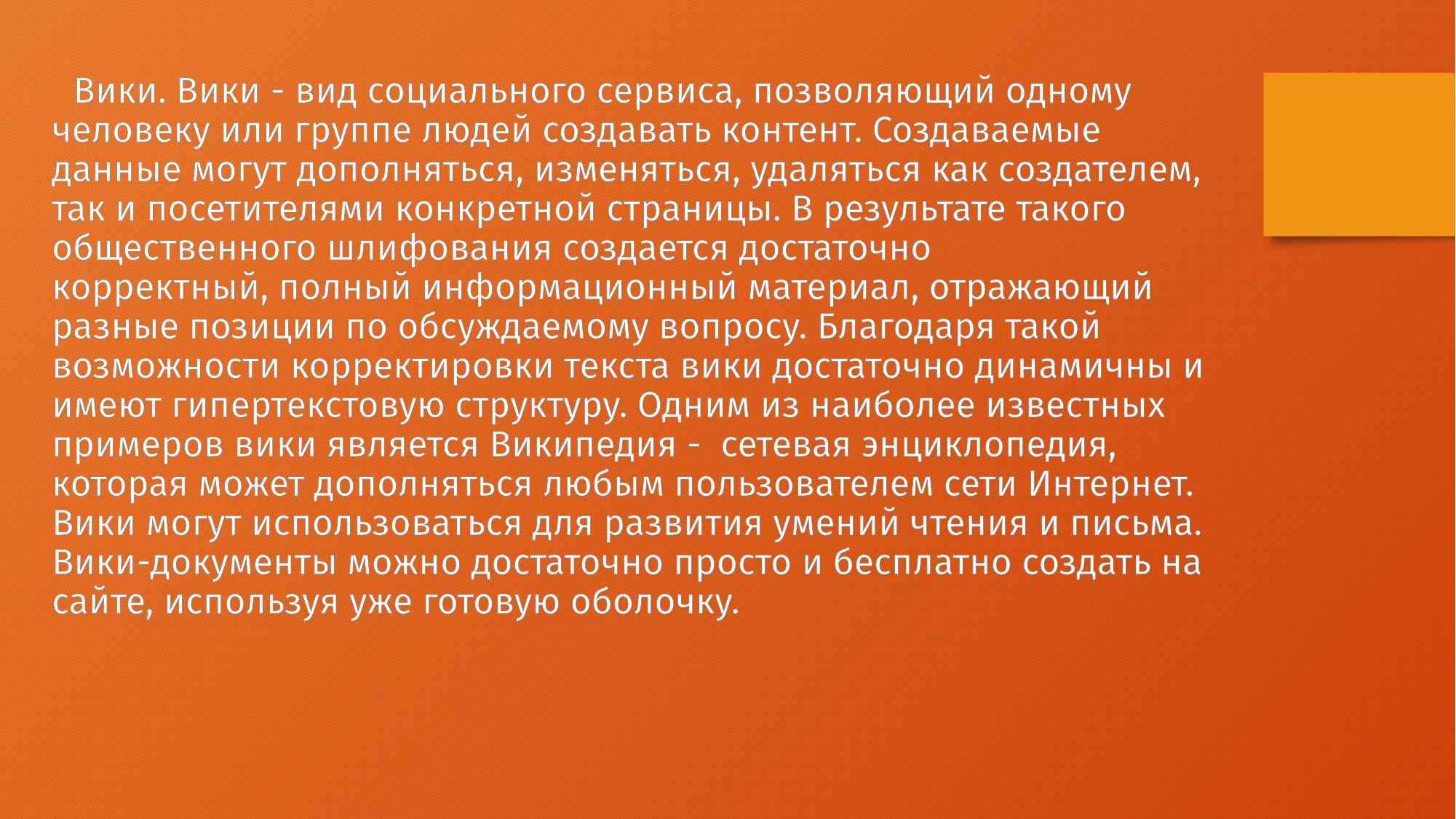

Вики. Вики - вид социального сервиса, позволяющий одному человеку или группе людей создавать контент. Создаваемые данные могут дополняться, изменяться, удаляться как создателем, так и посетителями конкретной страницы. В результате такого общественного шлифования создается достаточно корректный, полный информационный материал, отражающий разные позиции по обсуждаемому вопросу. Благодаря такой возможности корректировки текста вики достаточно динамичны и имеют гипертекстовую структуру. Одним из наиболее известных примеров вики является Википедия -  сетевая энциклопедия, которая может дополняться любым пользователем сети Интернет. Вики могут использоваться для развития умений чтения и письма. Вики-документы можно достаточно просто и бесплатно создать на сайте, используя уже готовую оболочку.